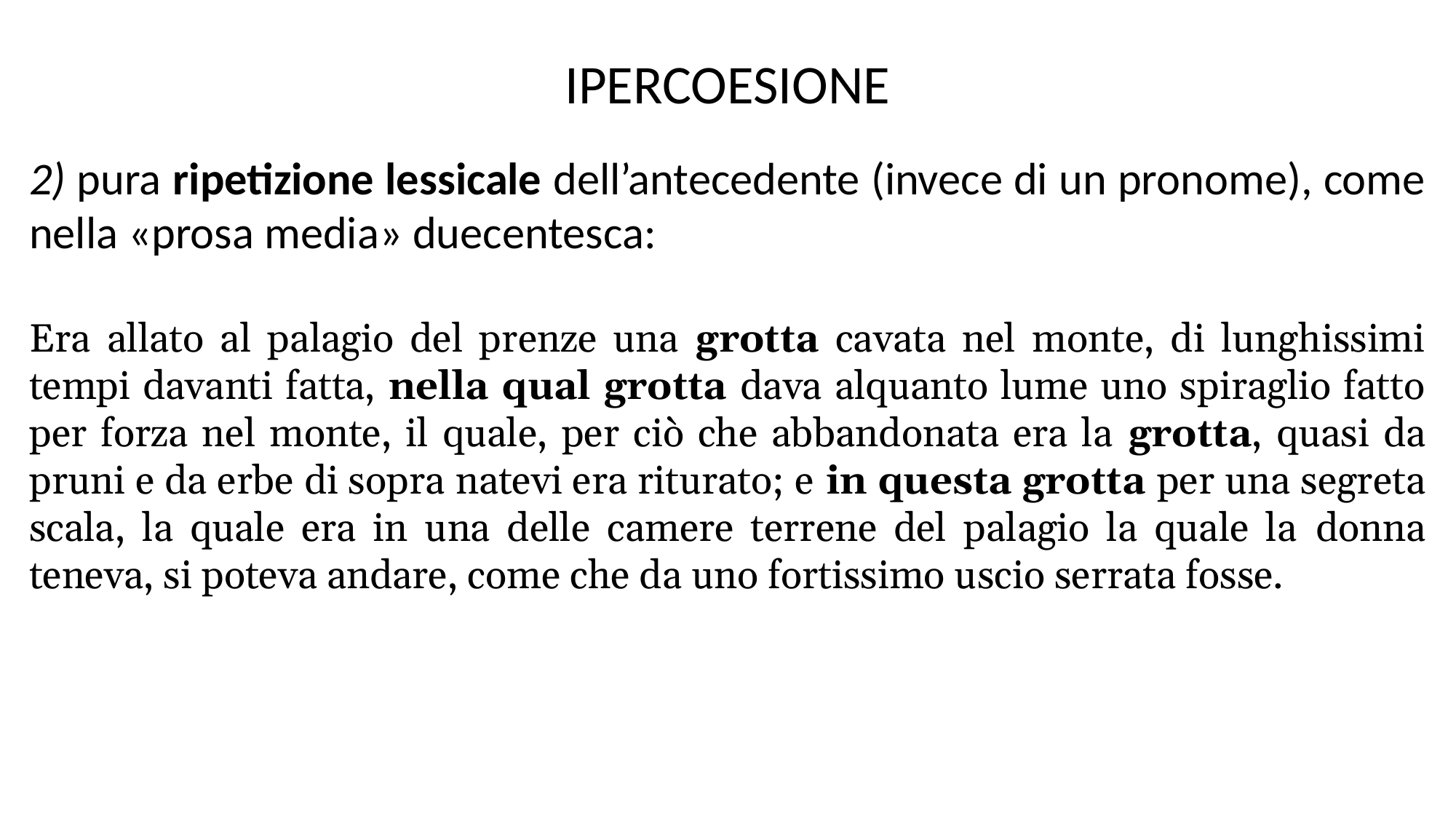

IPERCOESIONE
2) pura ripetizione lessicale dell’antecedente (invece di un pronome), come nella «prosa media» duecentesca:

Era allato al palagio del prenze una grotta cavata nel monte, di lunghissimi tempi davanti fatta, nella qual grotta dava alquanto lume uno spiraglio fatto per forza nel monte, il quale, per ciò che abbandonata era la grotta, quasi da pruni e da erbe di sopra natevi era riturato; e in questa grotta per una segreta scala, la quale era in una delle camere terrene del palagio la quale la donna teneva, si poteva andare, come che da uno fortissimo uscio serrata fosse.